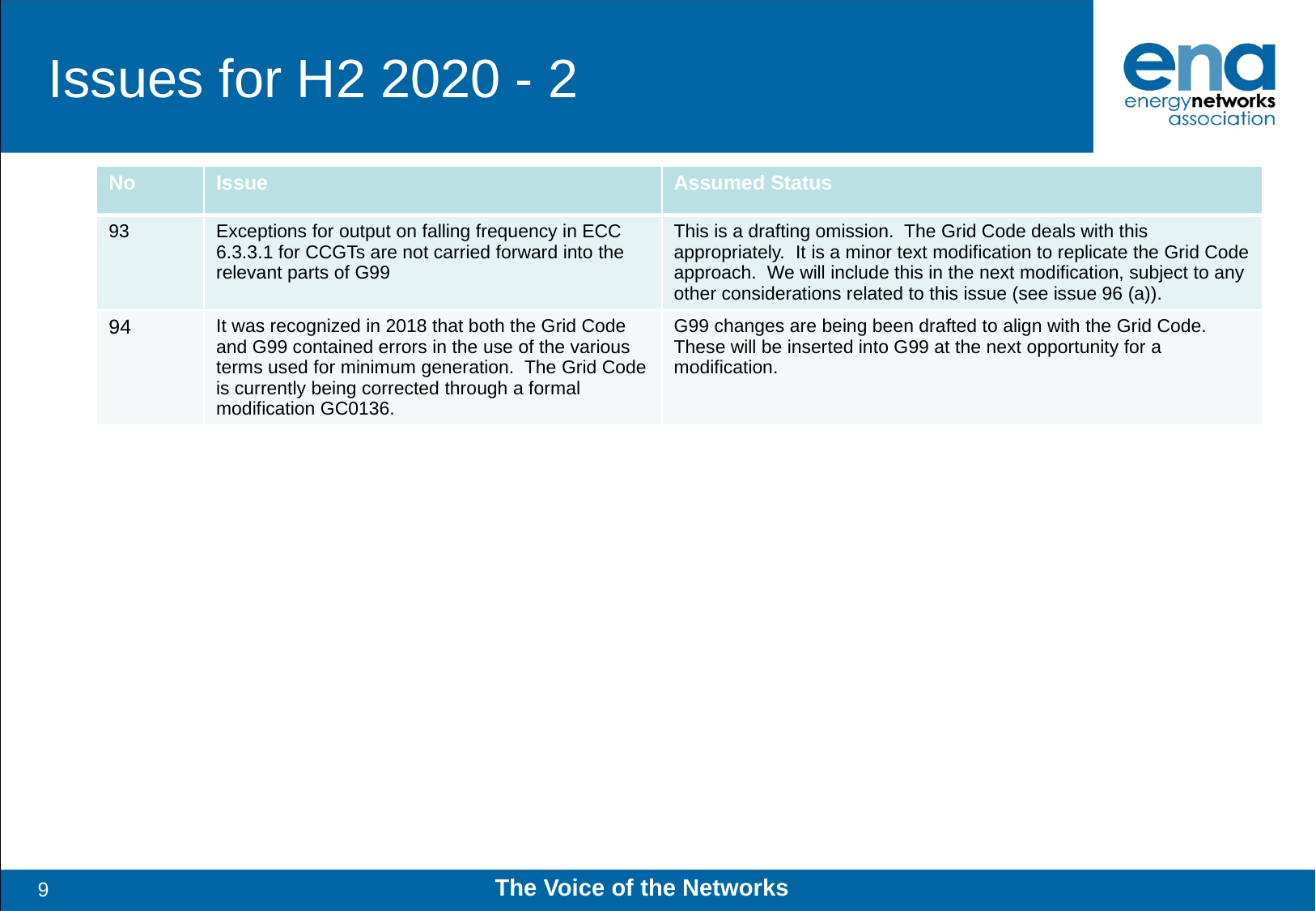

# Issues for H2 2020 - 2
| No | Issue | Assumed Status |
| --- | --- | --- |
| 93 | Exceptions for output on falling frequency in ECC 6.3.3.1 for CCGTs are not carried forward into the relevant parts of G99 | This is a drafting omission. The Grid Code deals with this appropriately. It is a minor text modification to replicate the Grid Code approach. We will include this in the next modification, subject to any other considerations related to this issue (see issue 96 (a)). |
| 94 | It was recognized in 2018 that both the Grid Code and G99 contained errors in the use of the various terms used for minimum generation. The Grid Code is currently being corrected through a formal modification GC0136. | G99 changes are being been drafted to align with the Grid Code. These will be inserted into G99 at the next opportunity for a modification. |